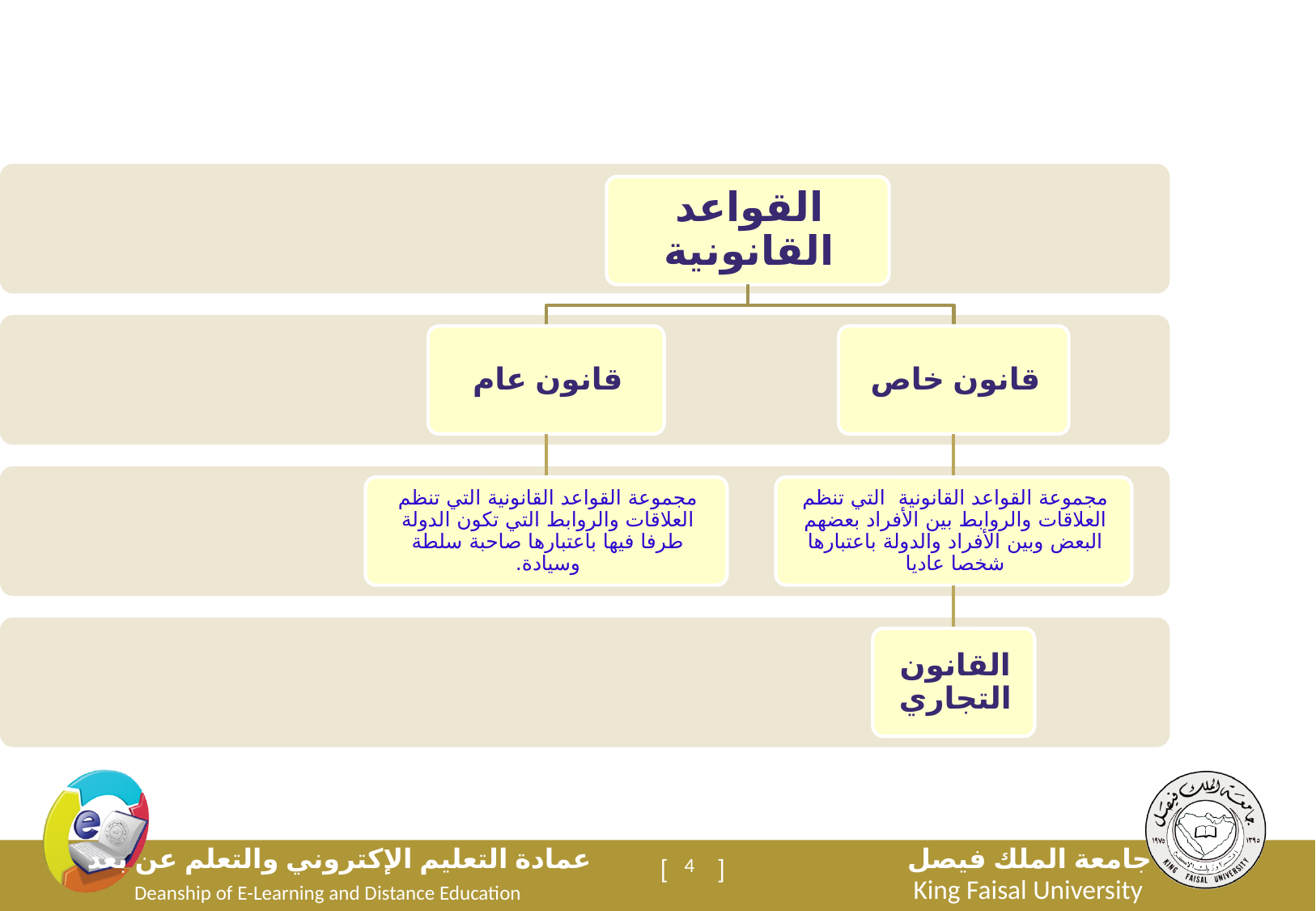

القواعد القانونية
قانون عام
مجموعة القواعد القانونية التي تنظم العلاقات والروابط التي تكون الدولة طرفا فيها باعتبارها صاحبة سلطة وسيادة.
قانون خاص
مجموعة القواعد القانونية  التي تنظم العلاقات والروابط بين الأفراد بعضهم البعض وبين الأفراد والدولة باعتبارها شخصا عاديا
القانون التجاري
4